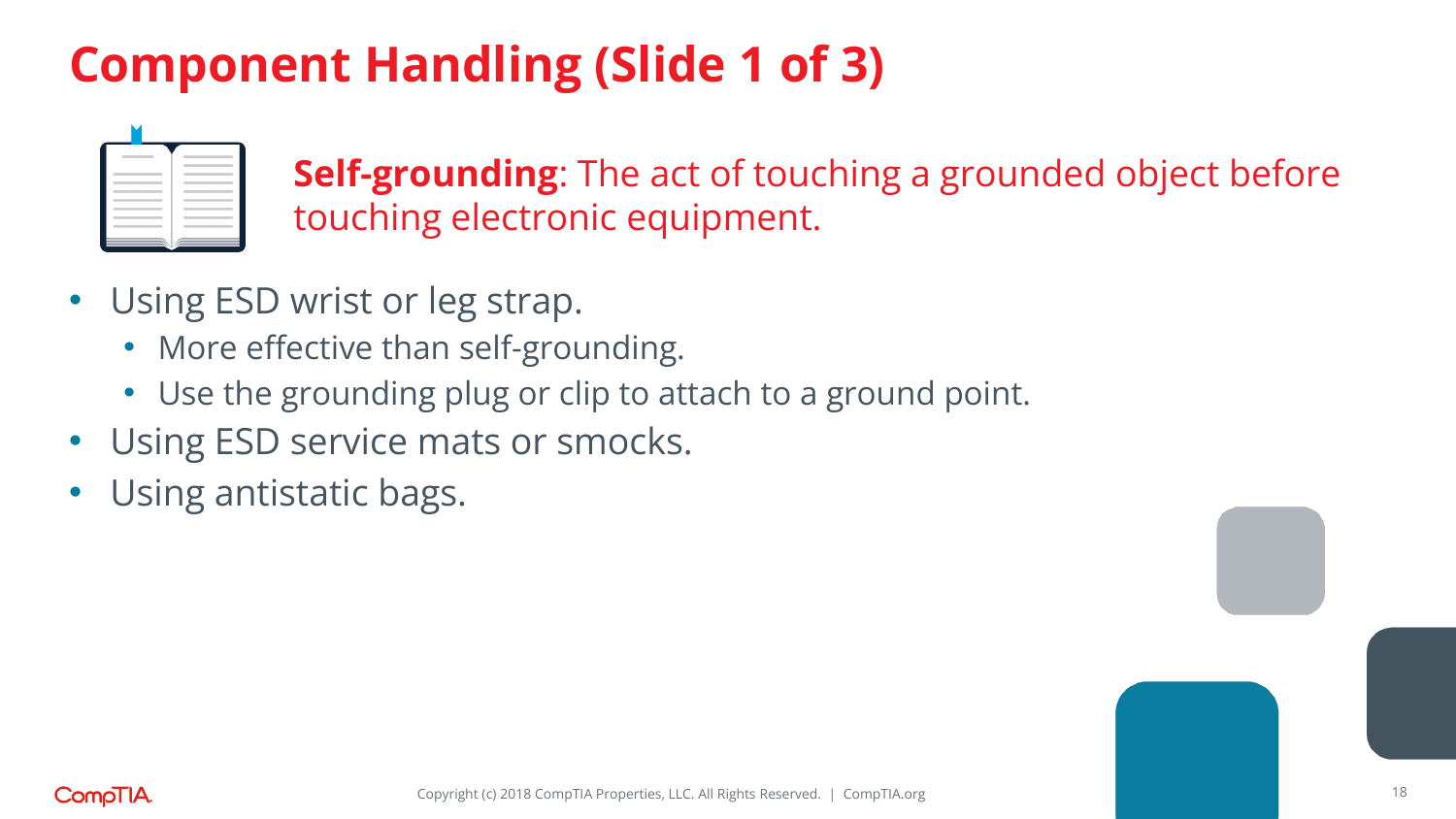

# Component Handling (Slide 1 of 3)
Self-grounding: The act of touching a grounded object before touching electronic equipment.
Using ESD wrist or leg strap.
More effective than self-grounding.
Use the grounding plug or clip to attach to a ground point.
Using ESD service mats or smocks.
Using antistatic bags.
18